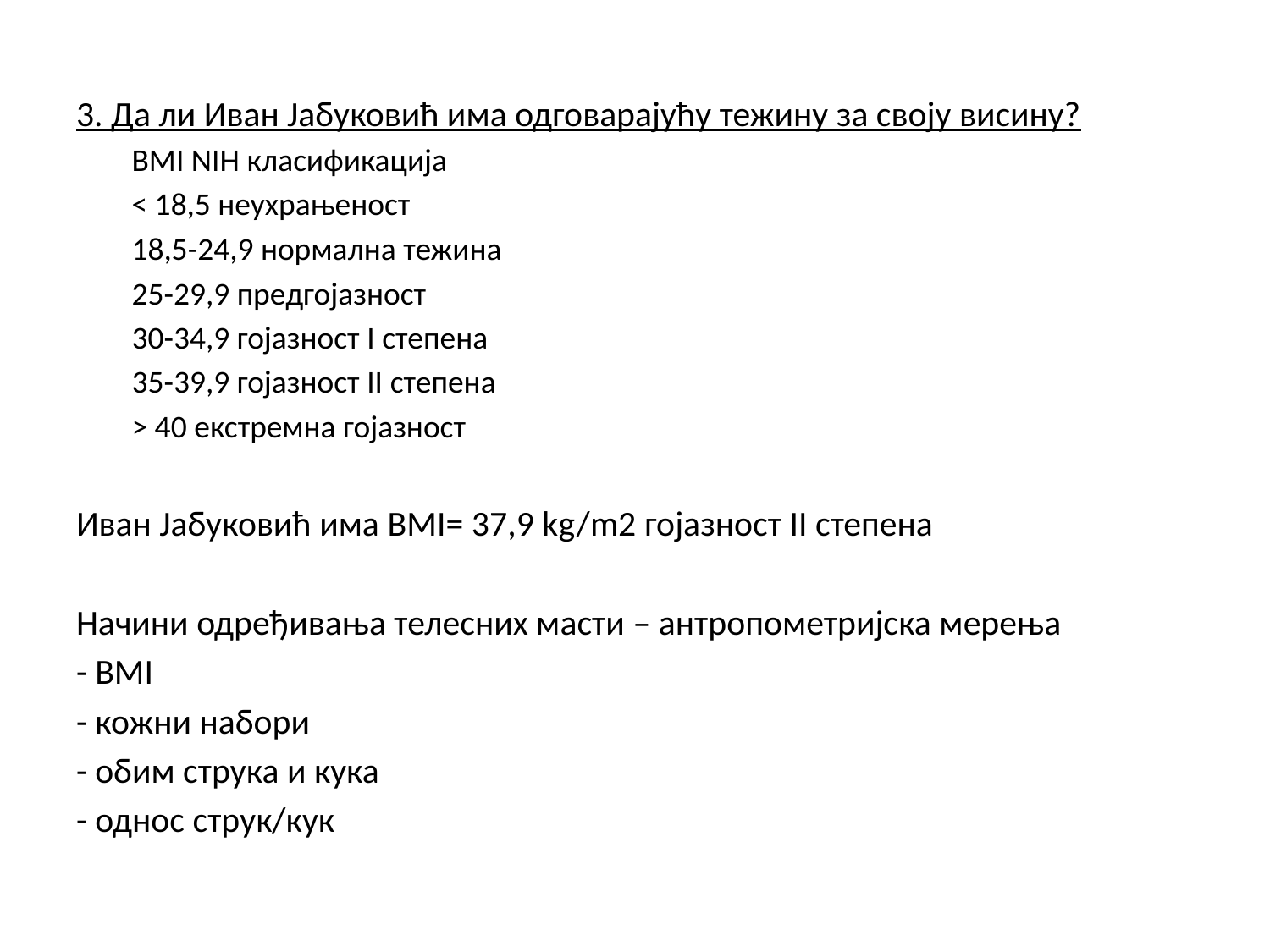

3. Да ли Иван Јабуковић има одговарајућу тежину за своју висину?
BMI NIH класификација
< 18,5 неухрањеност
18,5-24,9 нормална тежина
25-29,9 предгојазност
30-34,9 гојазност I степена
35-39,9 гојазност II степена
> 40 екстремна гојазност

Иван Јабуковић има BMI= 37,9 kg/m2 гојазност II степена

Начини одређивања телесних масти – антропометријска мерења
- BMI
- кожни набори
- обим струка и кука
- однос струк/кук